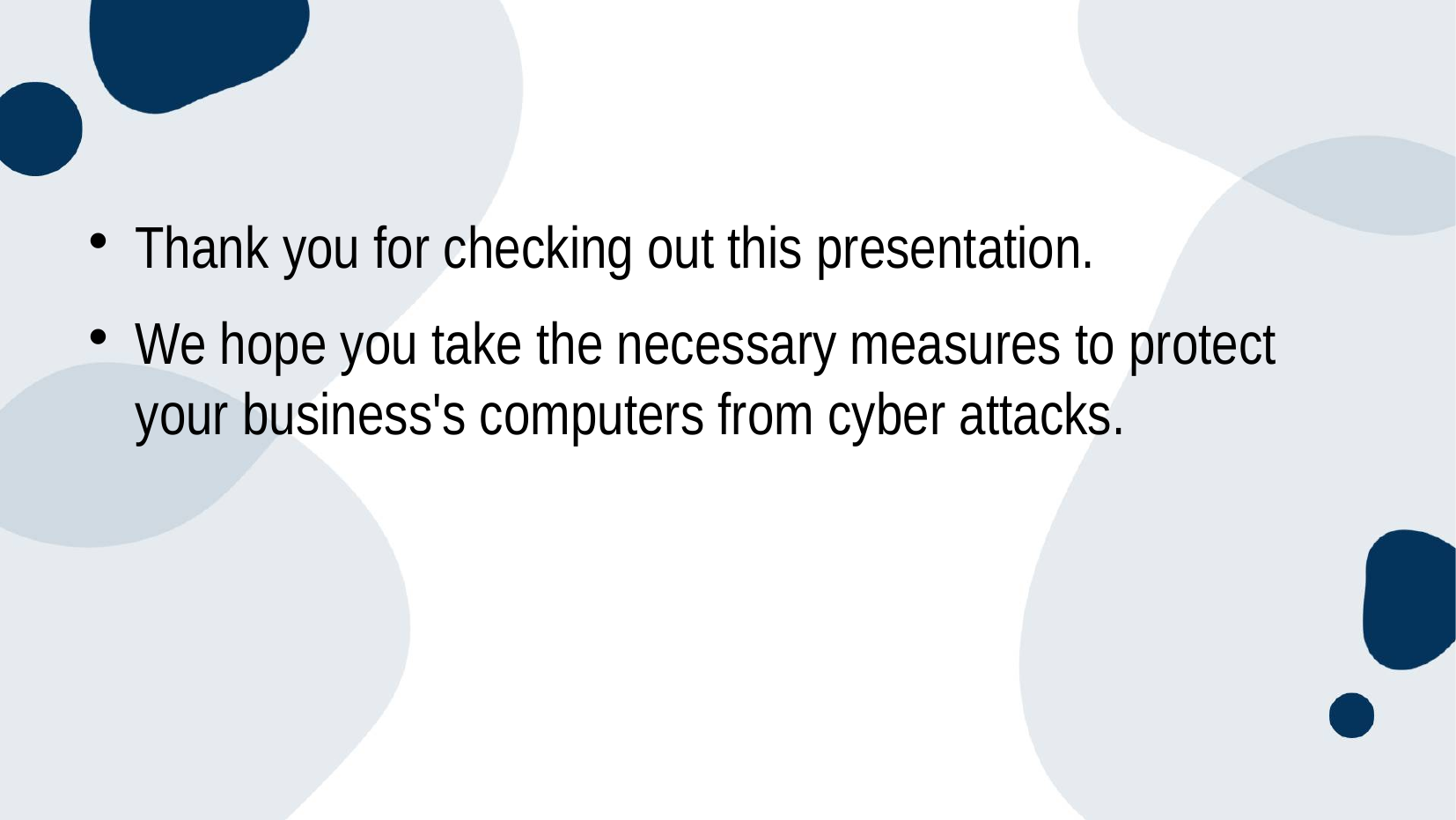

#
Thank you for checking out this presentation.
We hope you take the necessary measures to protect your business's computers from cyber attacks.